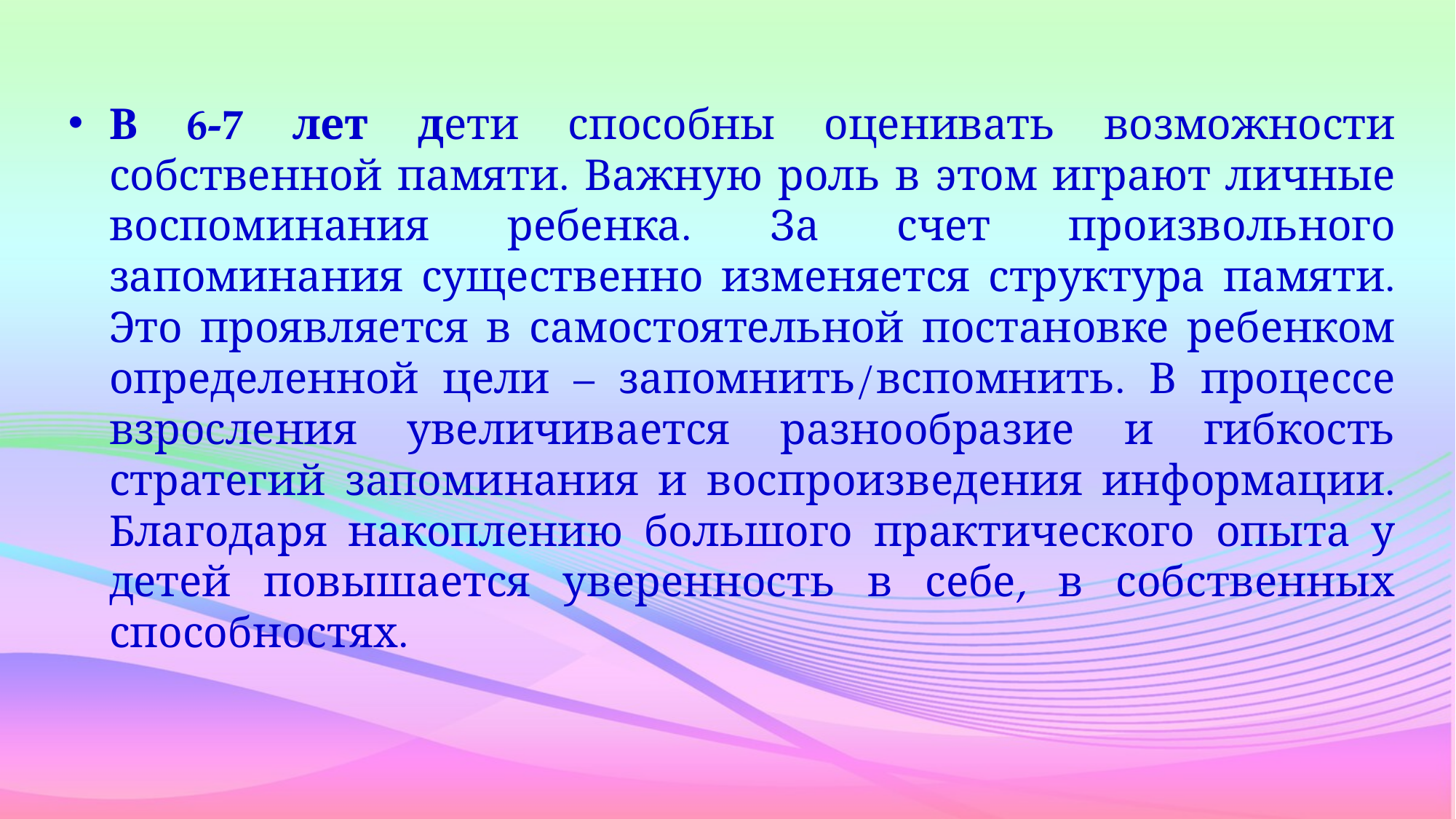

В 6-7 лет дети способны оценивать возможности собственной памяти. Важную роль в этом играют личные воспоминания ребенка. За счет произвольного запоминания существенно изменяется структура памяти. Это проявляется в самостоятельной постановке ребенком определенной цели – запомнить/вспомнить. В процессе взросления увеличивается разнообразие и гибкость стратегий запоминания и воспроизведения информации. Благодаря накоплению большого практического опыта у детей повышается уверенность в себе, в собственных способностях.